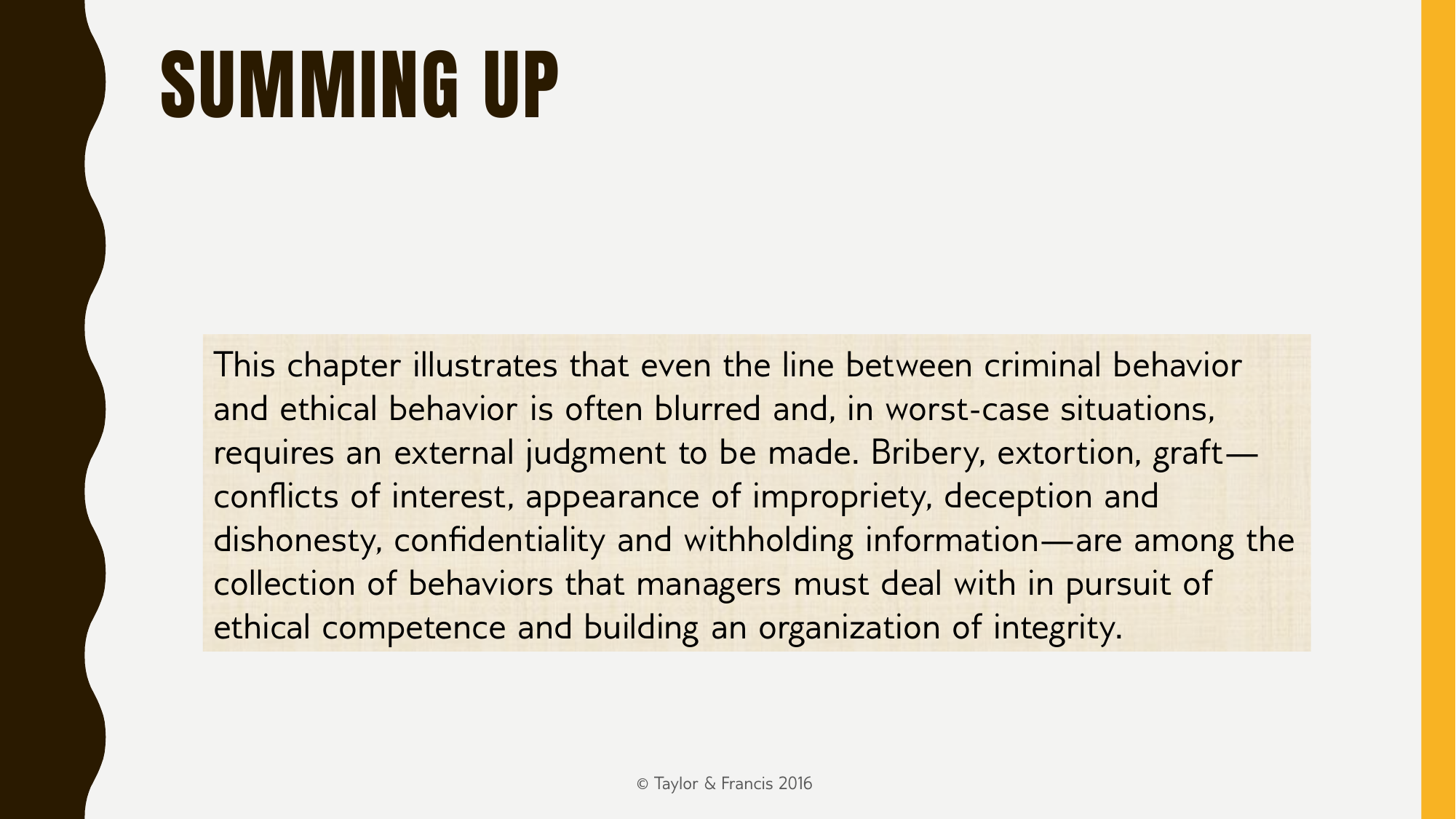

# Summing Up
This chapter illustrates that even the line between criminal behavior and ethical behavior is often blurred and, in worst-case situations, requires an external judgment to be made. Bribery, extortion, graft—conflicts of interest, appearance of impropriety, deception and dishonesty, confidentiality and withholding information—are among the collection of behaviors that managers must deal with in pursuit of ethical competence and building an organization of integrity.
© Taylor & Francis 2016